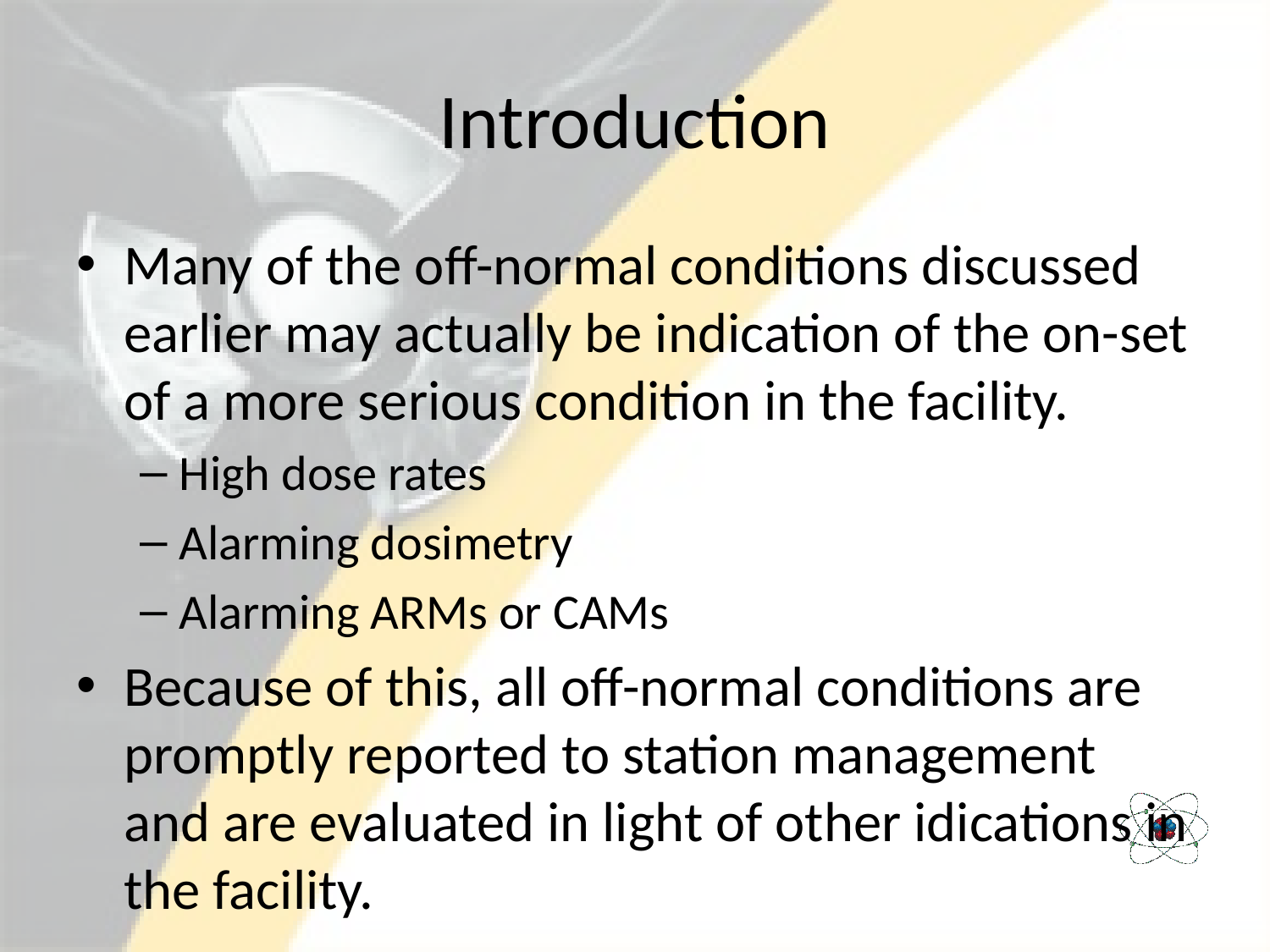

# Introduction
Many of the off-normal conditions discussed earlier may actually be indication of the on-set of a more serious condition in the facility.
High dose rates
Alarming dosimetry
Alarming ARMs or CAMs
Because of this, all off-normal conditions are promptly reported to station management and are evaluated in light of other idications in the facility.